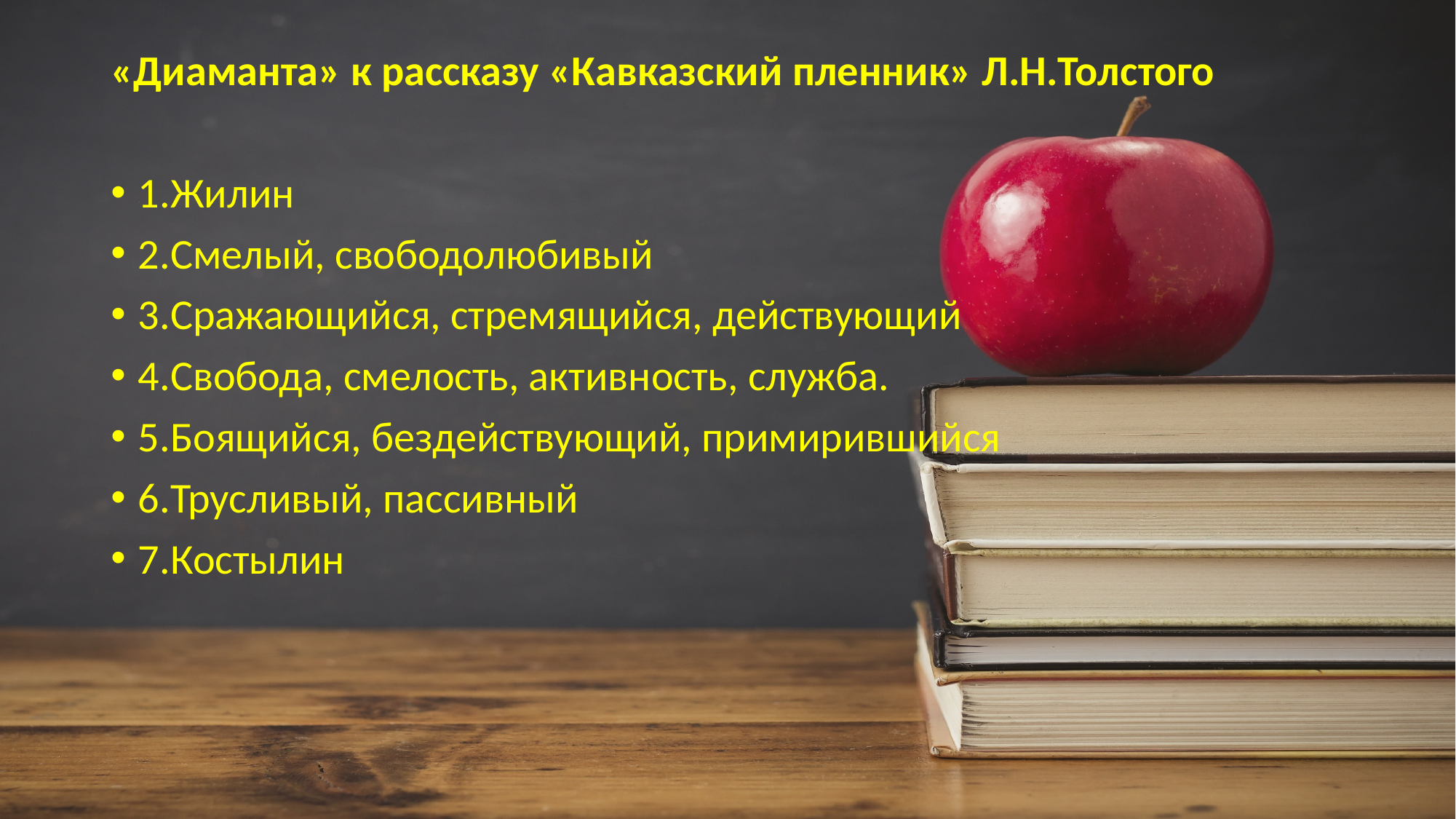

«Диаманта» к рассказу «Кавказский пленник» Л.Н.Толстого

1.Жилин
2.Смелый, свободолюбивый
3.Сражающийся, стремящийся, действующий
4.Свобода, смелость, активность, служба.
5.Боящийся, бездействующий, примирившийся
6.Трусливый, пассивный
7.Костылин

#